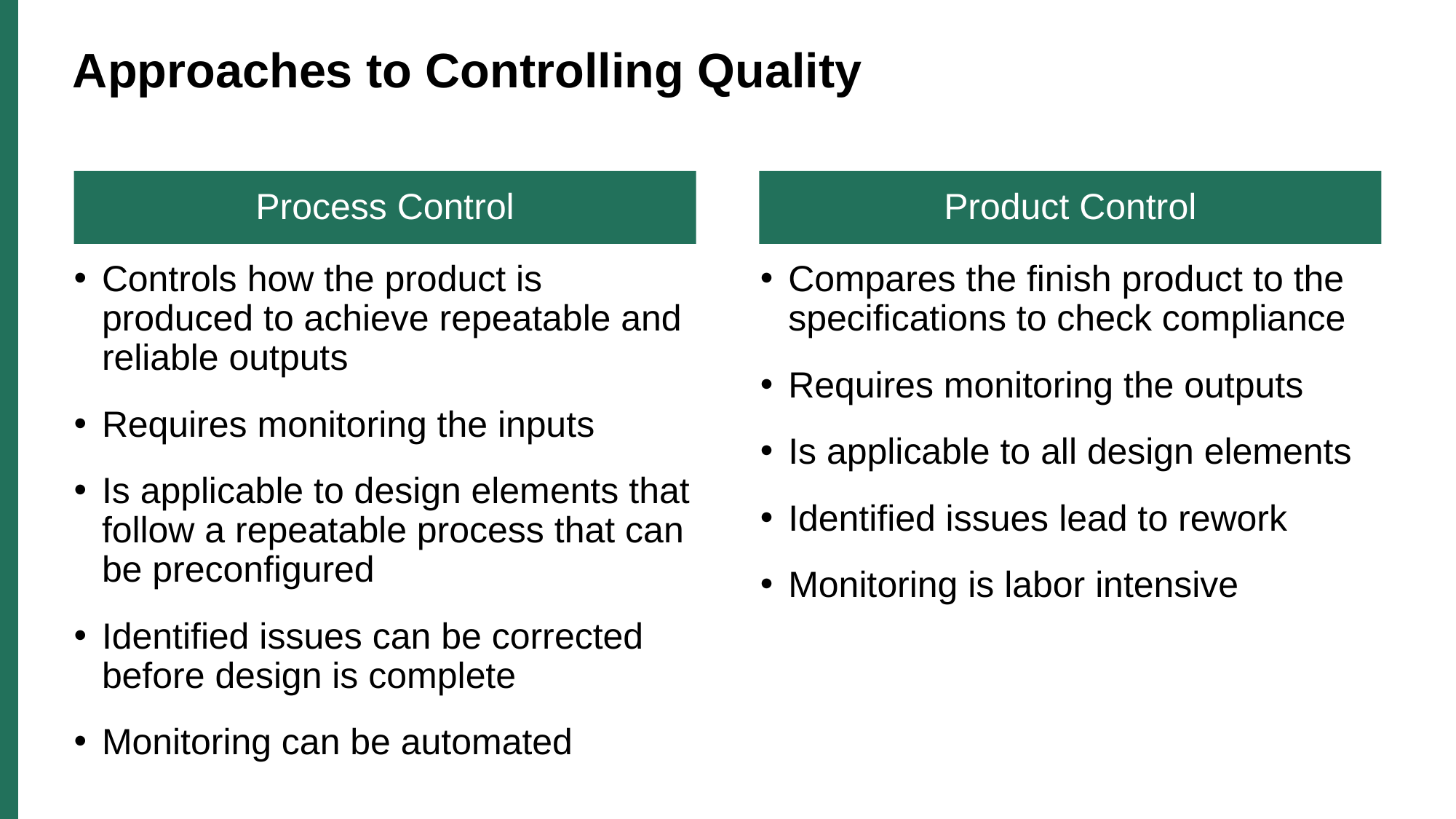

# Approaches to Controlling Quality
Product Control
Process Control
Controls how the product is produced to achieve repeatable and reliable outputs
Requires monitoring the inputs
Is applicable to design elements that follow a repeatable process that can be preconfigured
Identified issues can be corrected before design is complete
Monitoring can be automated
Compares the finish product to the specifications to check compliance
Requires monitoring the outputs
Is applicable to all design elements
Identified issues lead to rework
Monitoring is labor intensive